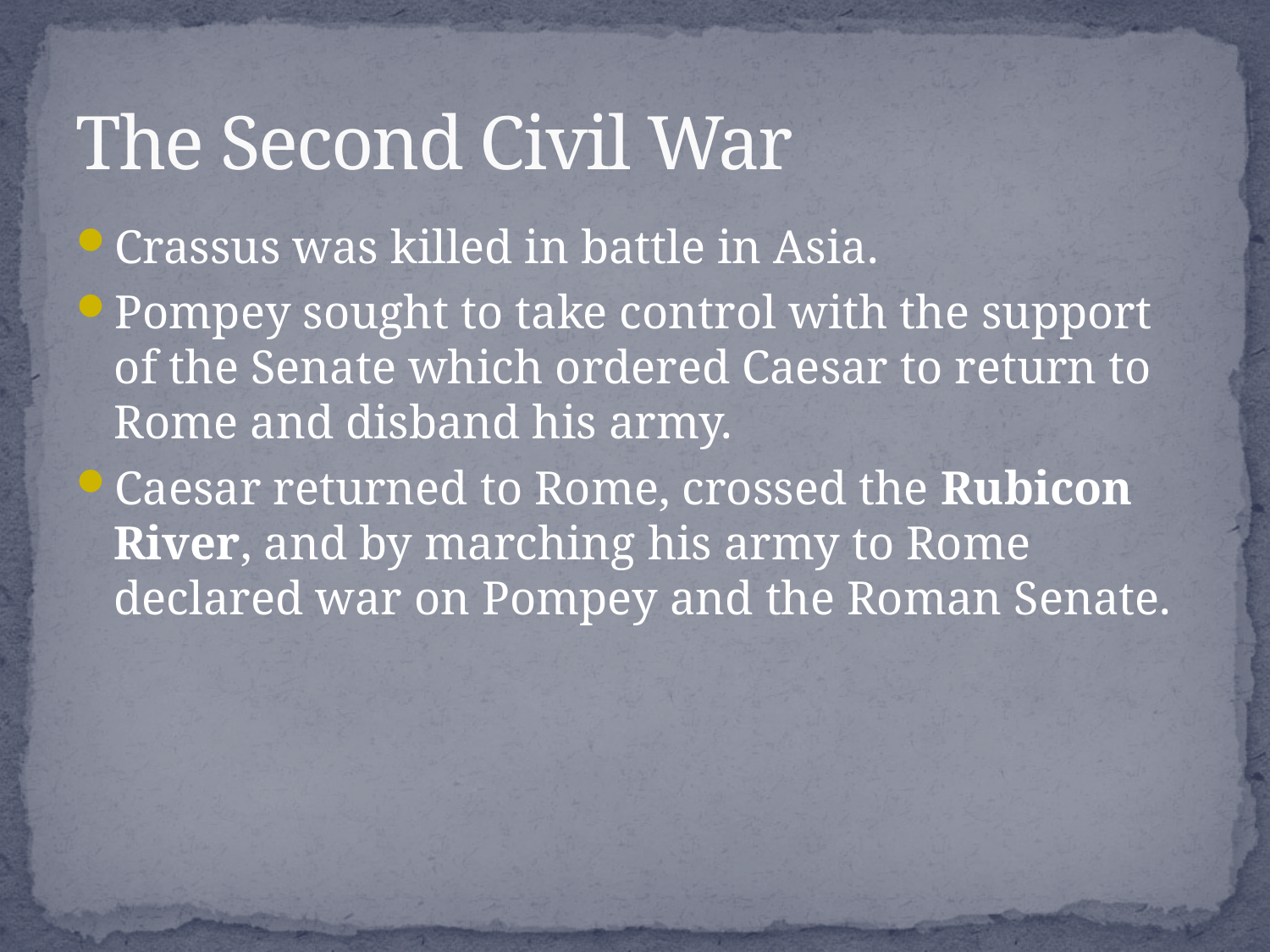

# The Second Civil War
Crassus was killed in battle in Asia.
Pompey sought to take control with the support of the Senate which ordered Caesar to return to Rome and disband his army.
Caesar returned to Rome, crossed the Rubicon River, and by marching his army to Rome declared war on Pompey and the Roman Senate.